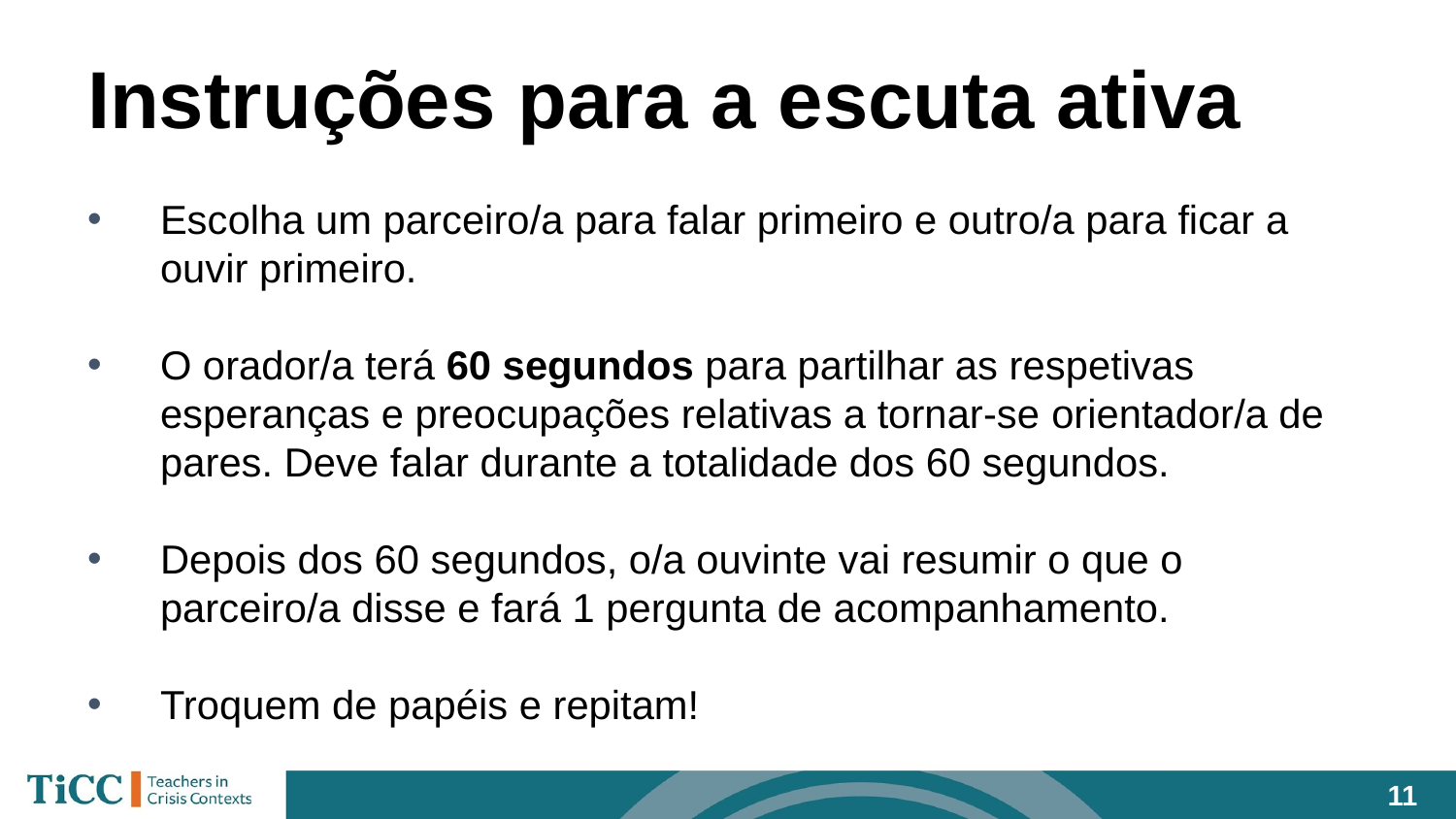

# Instruções para a escuta ativa
Escolha um parceiro/a para falar primeiro e outro/a para ficar a ouvir primeiro.

O orador/a terá 60 segundos para partilhar as respetivas esperanças e preocupações relativas a tornar-se orientador/a de pares. Deve falar durante a totalidade dos 60 segundos.

Depois dos 60 segundos, o/a ouvinte vai resumir o que o parceiro/a disse e fará 1 pergunta de acompanhamento.

Troquem de papéis e repitam!
11